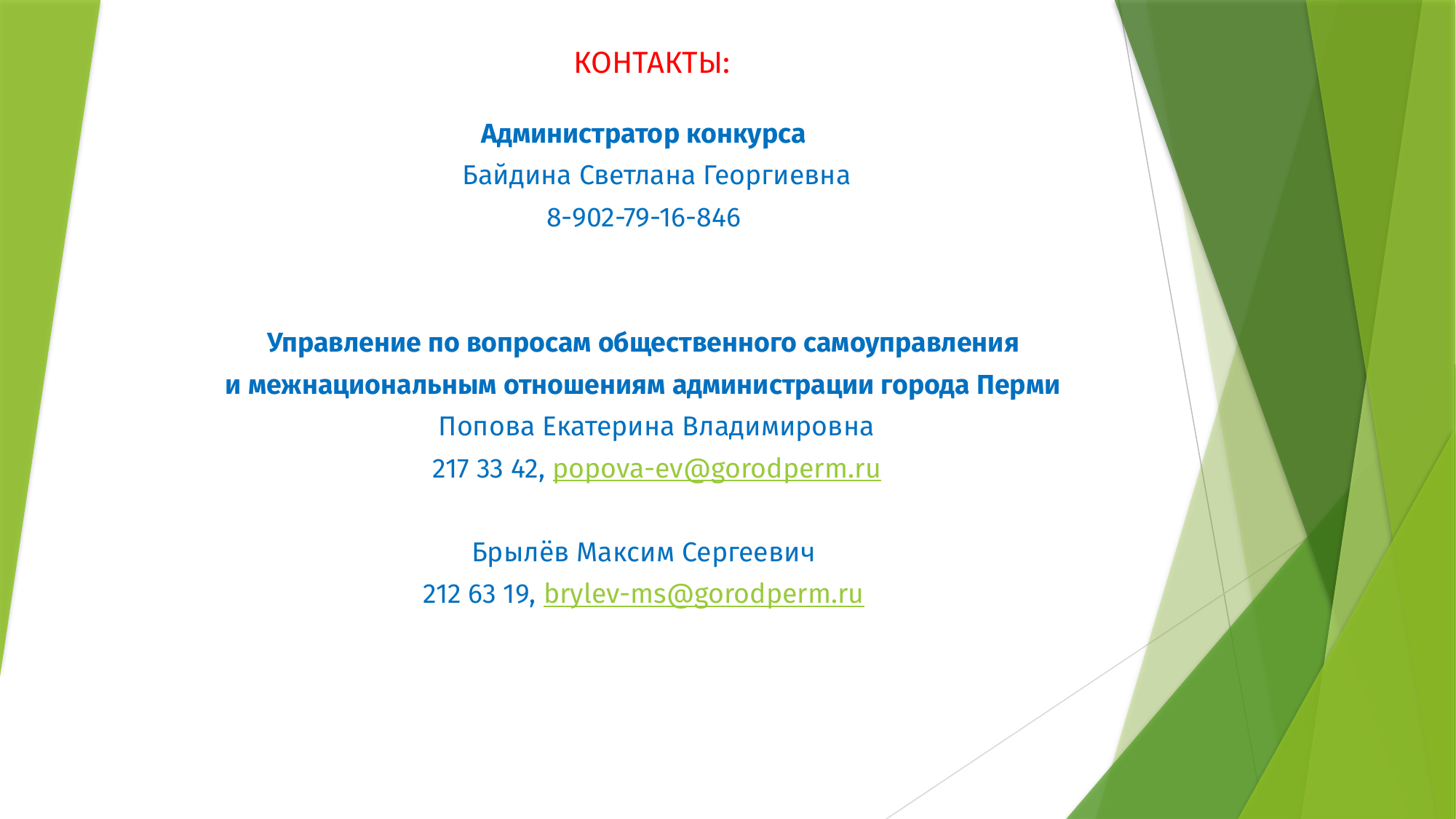

КОНТАКТЫ:

Администратор конкурса
    Байдина Светлана Георгиевна
8-902-79-16-846

Управление по вопросам общественного самоуправления
и межнациональным отношениям администрации города Перми
    Попова Екатерина Владимировна
    217 33 42, popova-ev@gorodperm.ru

Брылёв Максим Сергеевич
212 63 19, brylev-ms@gorodperm.ru